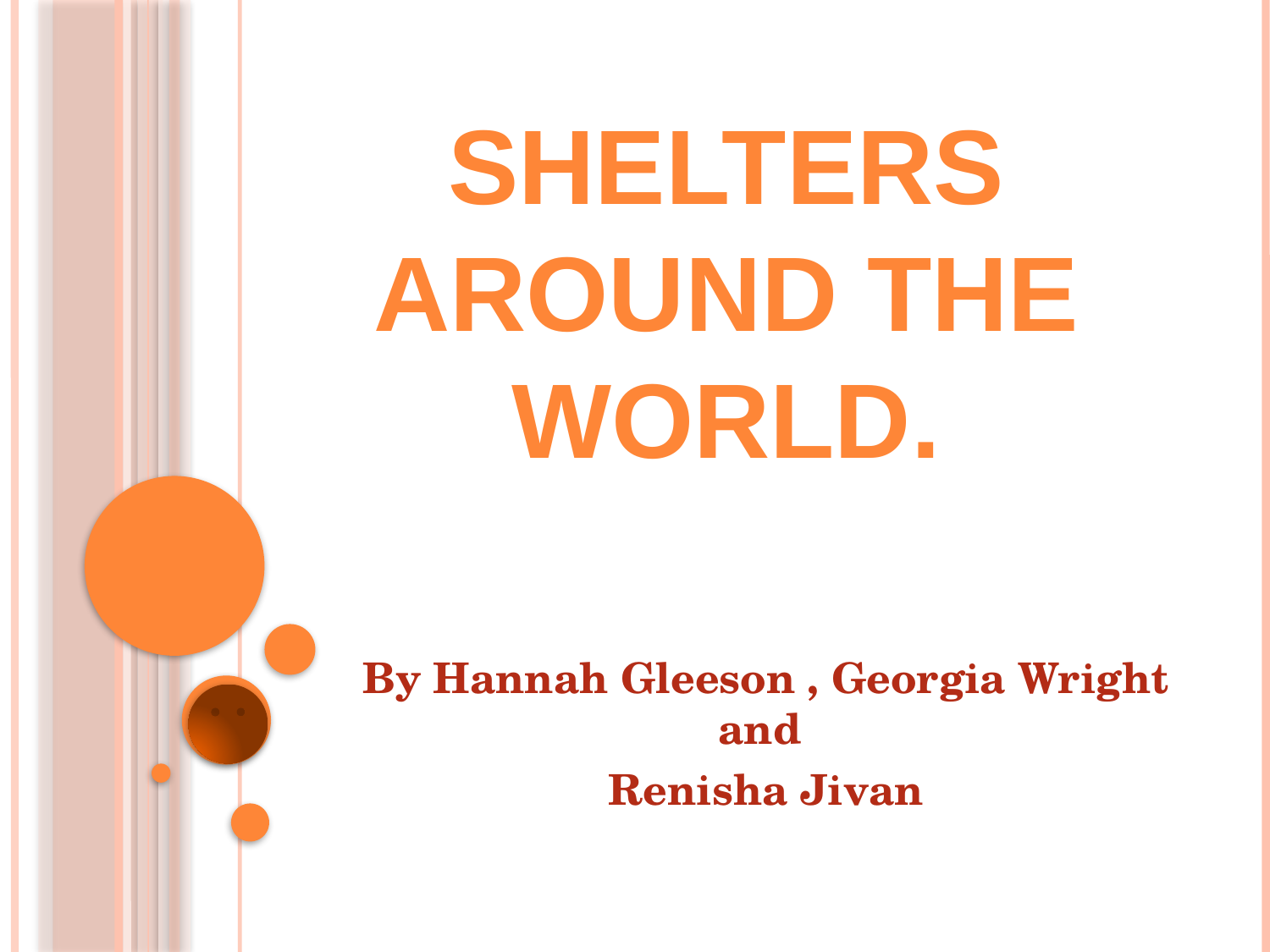

# Shelters around the world.
By Hannah Gleeson , Georgia Wright and
Renisha Jivan